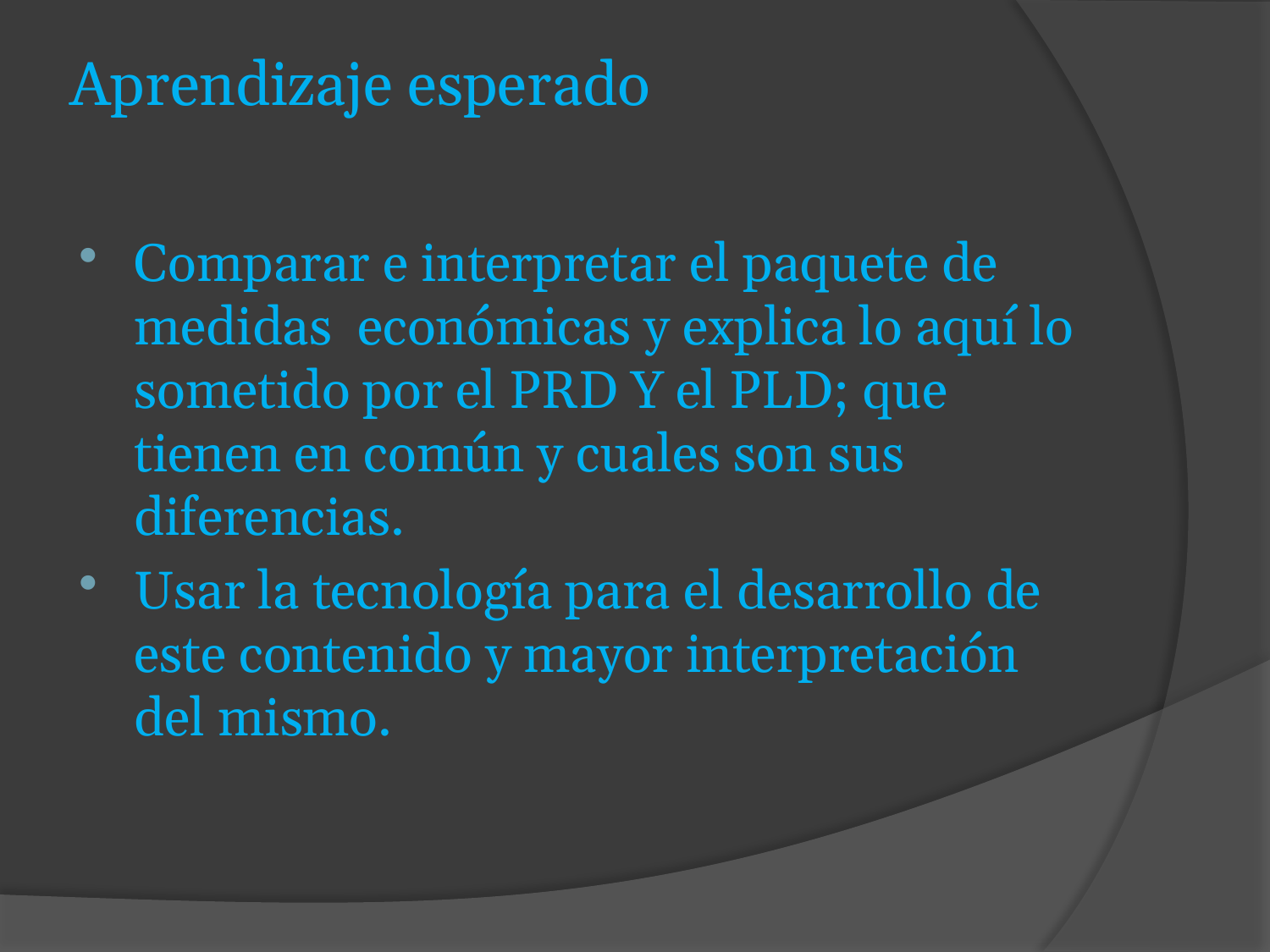

# Aprendizaje esperado
Comparar e interpretar el paquete de medidas  económicas y explica lo aquí lo sometido por el PRD Y el PLD; que tienen en común y cuales son sus diferencias.
Usar la tecnología para el desarrollo de este contenido y mayor interpretación del mismo.